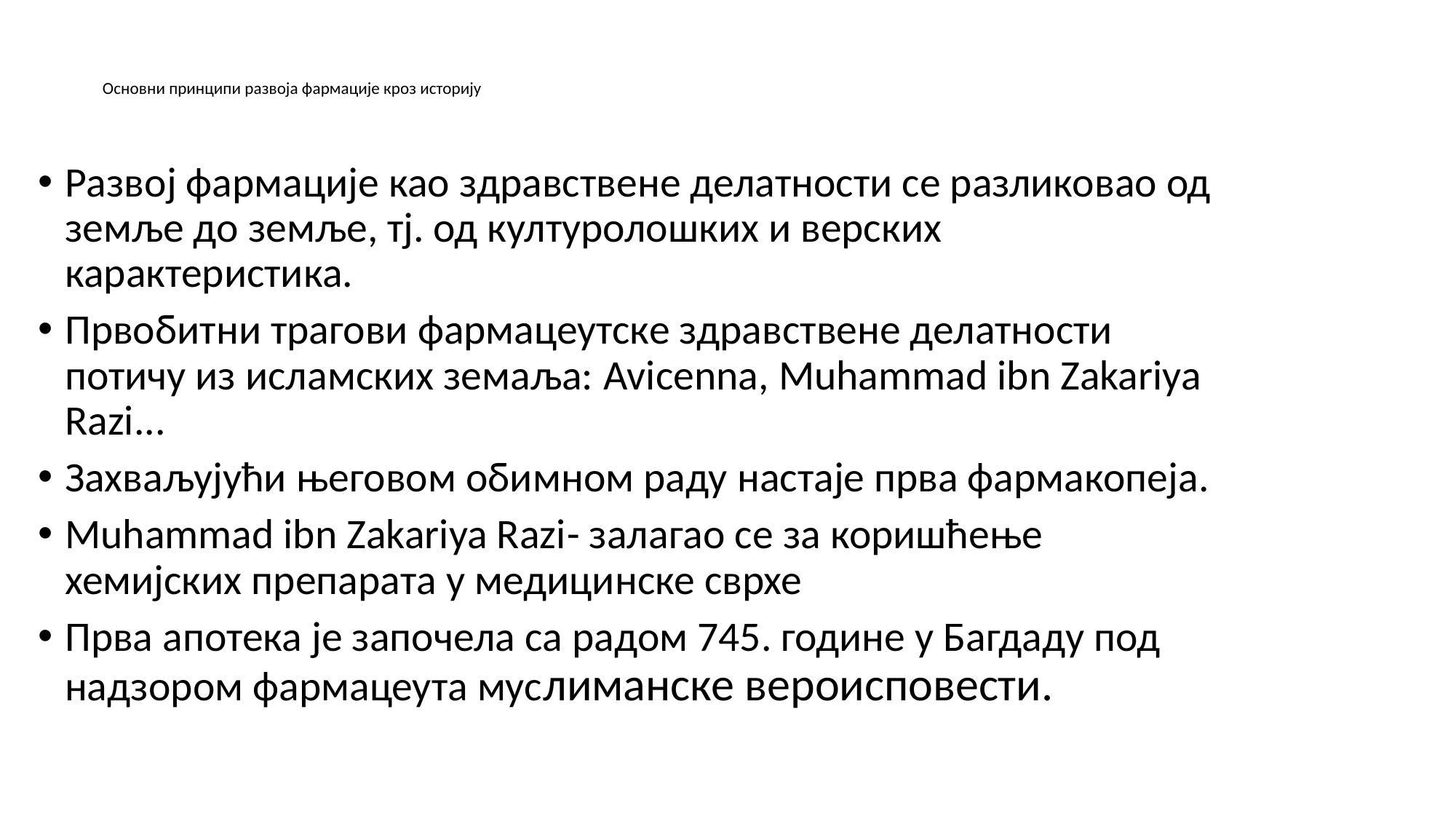

# Основни принципи развоја фармације кроз историју
Развој фармације као здравствене делатности се разликовао од земље до земље, тј. од културолошких и верских карактеристика.
Првобитни трагови фармацеутске здравствене делатности потичу из исламских земаља: Avicenna, Muhammad ibn Zakariya Razi...
Захваљујући његовом обимном раду настаје прва фармакопеја.
Muhammad ibn Zakariya Razi- залагао се за коришћење хемијских препарата у медицинске сврхе
Прва апотека је започела са радом 745. године у Багдаду под надзором фармацеута муслиманске вероисповести.